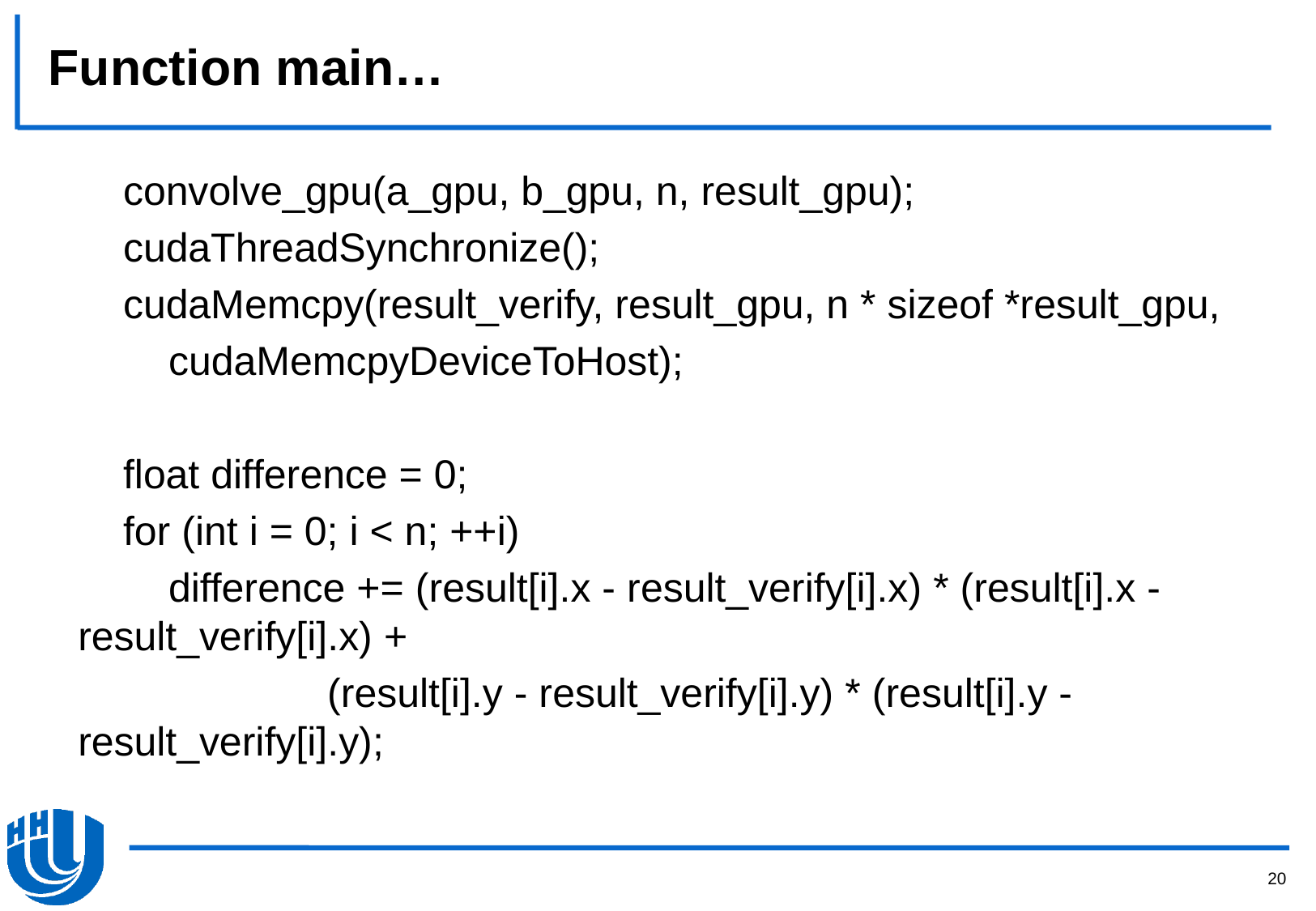

# Function main…
    convolve_gpu(a_gpu, b_gpu, n, result_gpu);
    cudaThreadSynchronize();
    cudaMemcpy(result_verify, result_gpu, n * sizeof *result_gpu,
        cudaMemcpyDeviceToHost);

    float difference = 0;
    for (int i = 0; i < n; ++i)
        difference += (result[i].x - result_verify[i].x) * (result[i].x - result_verify[i].x) +
                      (result[i].y - result_verify[i].y) * (result[i].y - result_verify[i].y);

20